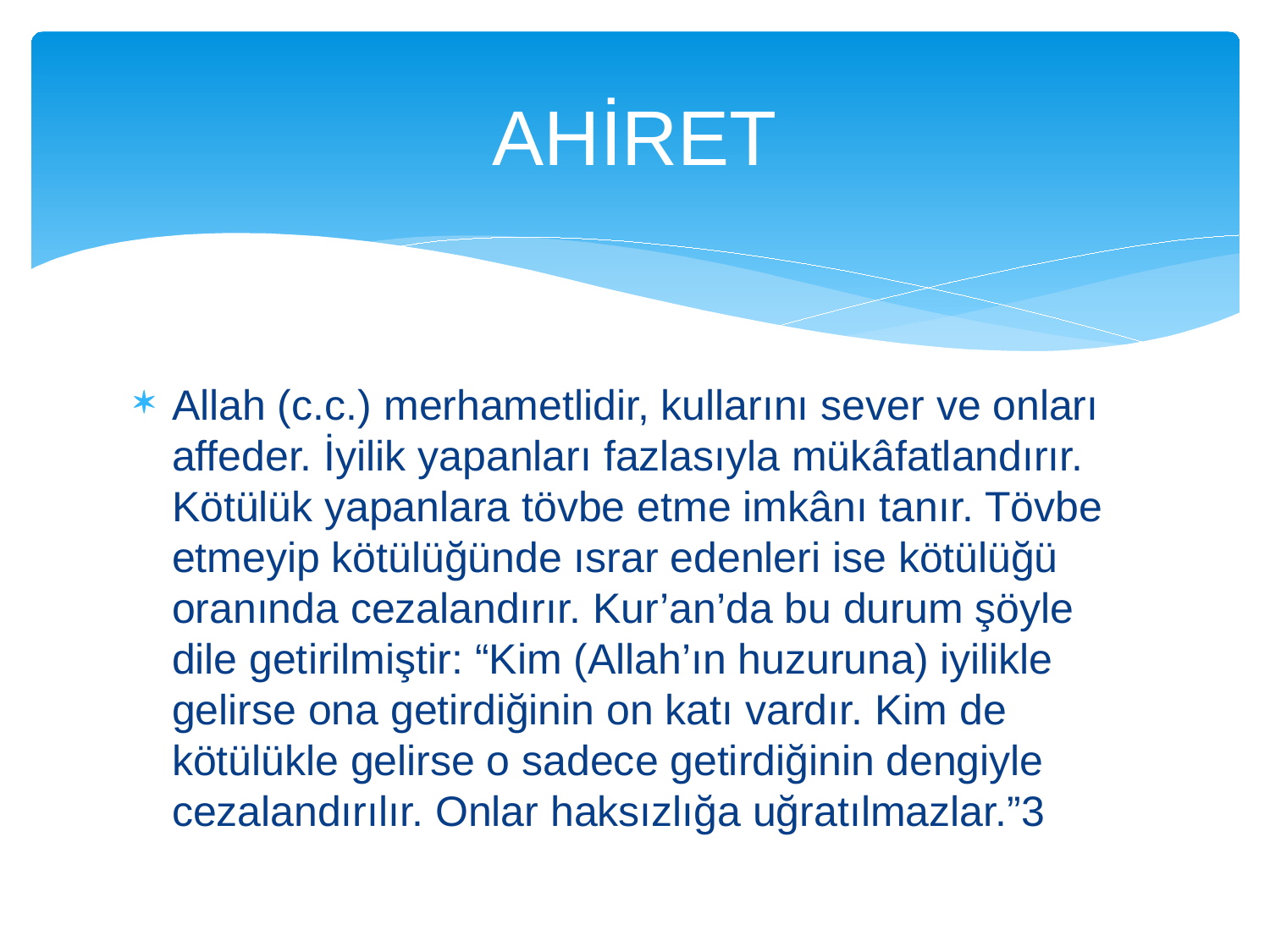

# AHİRET
Allah (c.c.) merhametlidir, kullarını sever ve onları affeder. İyilik yapanları fazlasıyla mükâfatlandırır. Kötülük yapanlara tövbe etme imkânı tanır. Tövbe etmeyip kötülüğünde ısrar edenleri ise kötülüğü oranında cezalandırır. Kur’an’da bu durum şöyle dile getirilmiştir: “Kim (Allah’ın huzuruna) iyilikle gelirse ona getirdiğinin on katı vardır. Kim de kötülükle gelirse o sadece getirdiğinin dengiyle cezalandırılır. Onlar haksızlığa uğratılmazlar.”3